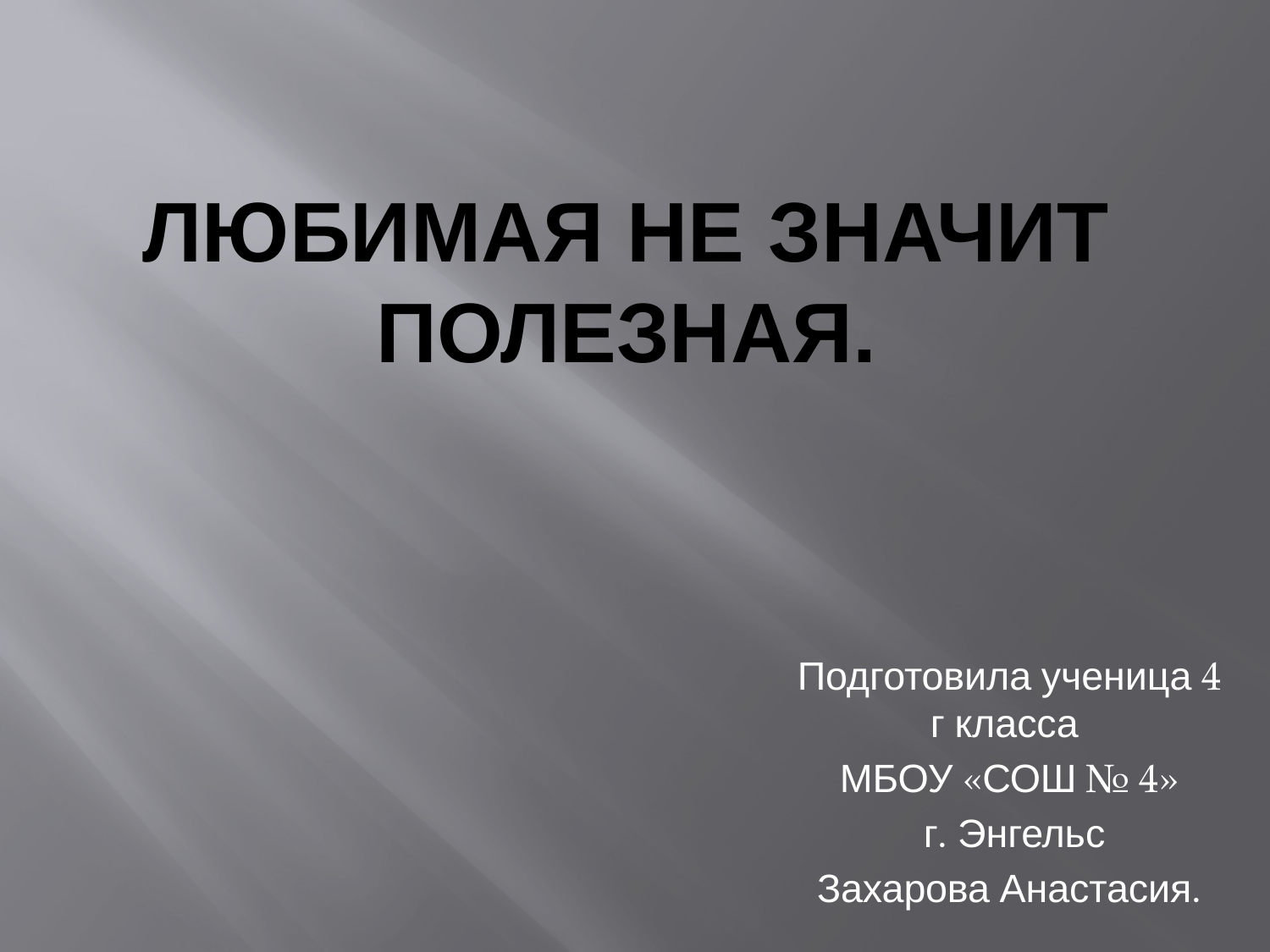

# Любимая не значит полезная.
Подготовила ученица 4 г класса
МБОУ «СОШ № 4»
 г. Энгельс
Захарова Анастасия.